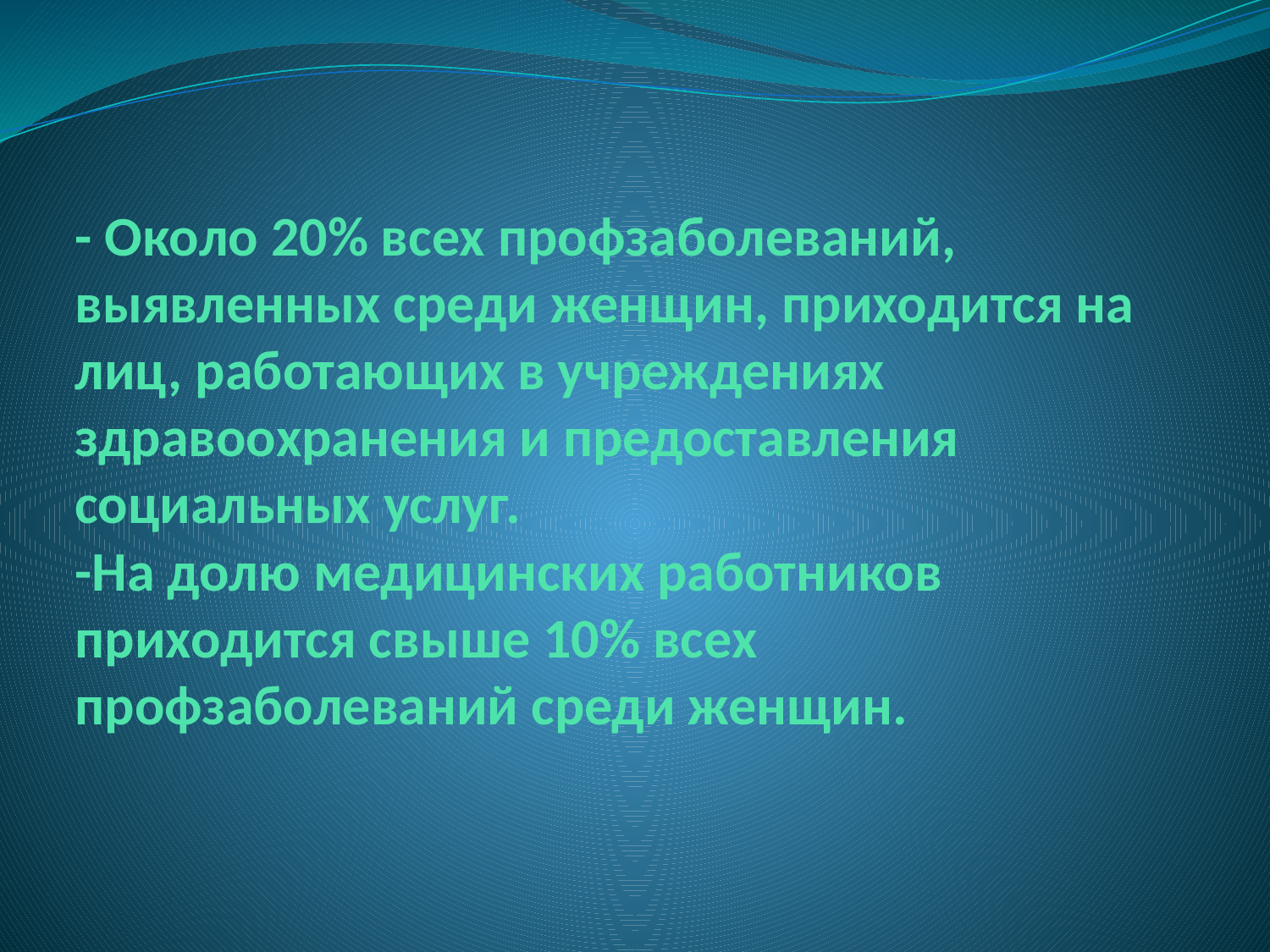

# - Около 20% всех профзаболеваний, выявленных среди женщин, приходится на лиц, работающих в учреждениях здравоохранения и предоставления социальных услуг. -На долю медицинских работников приходится свыше 10% всех профзаболеваний среди женщин.